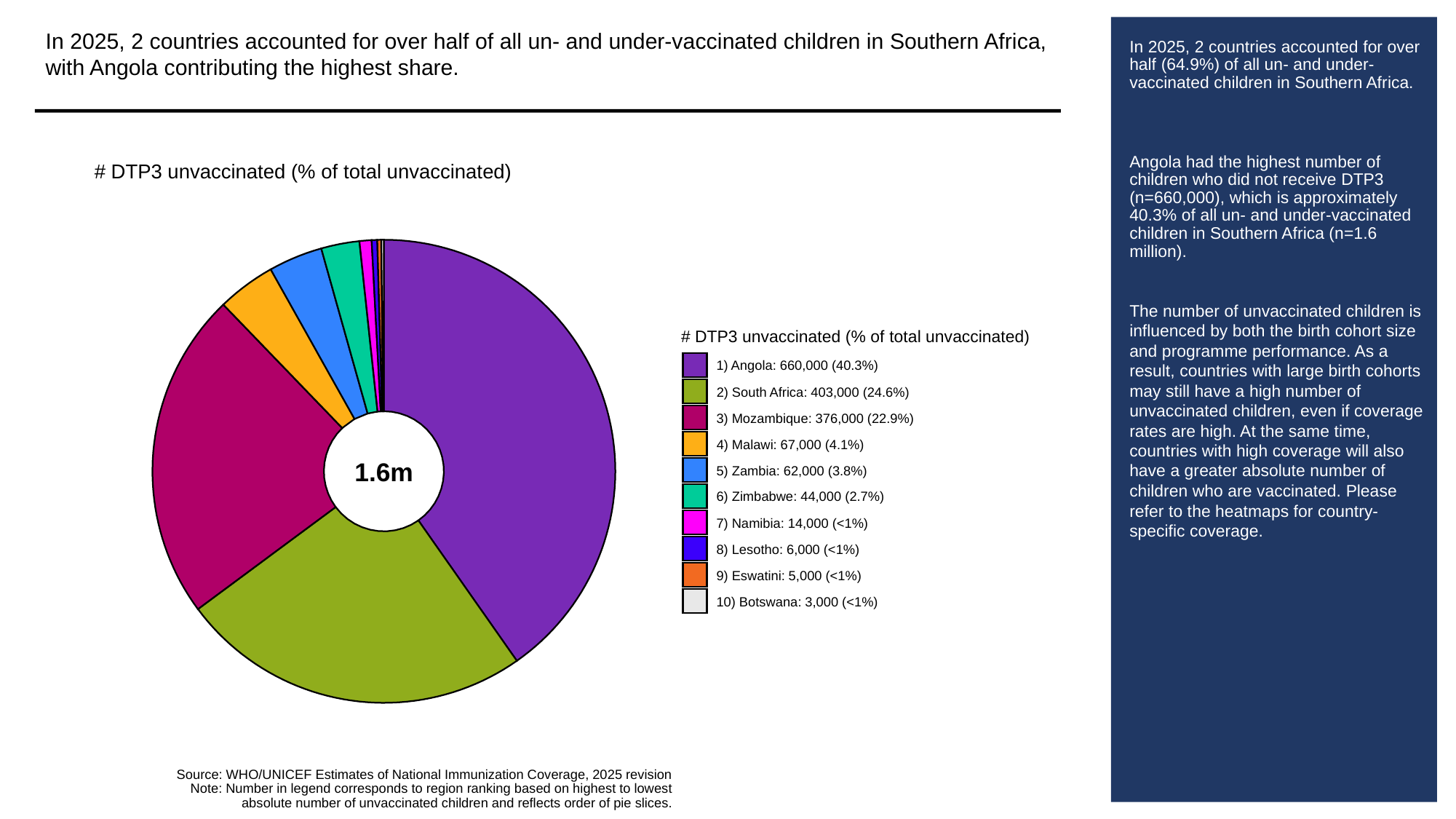

In 2025, 2 countries accounted for over half of all un- and under-vaccinated children in Southern Africa, with Angola contributing the highest share.
# In 2025, 2 countries accounted for over half (64.9%) of all un- and under-vaccinated children in Southern Africa.

Angola had the highest number of children who did not receive DTP3 (n=660,000), which is approximately 40.3% of all un- and under-vaccinated children in Southern Africa (n=1.6 million).

The number of unvaccinated children is influenced by both the birth cohort size and programme performance. As a result, countries with large birth cohorts may still have a high number of unvaccinated children, even if coverage rates are high. At the same time, countries with high coverage will also have a greater absolute number of children who are vaccinated. Please refer to the heatmaps for country-specific coverage.

# DTP3 unvaccinated (% of total unvaccinated)

# DTP3 unvaccinated (% of total unvaccinated)

1) Angola: 660,000 (40.3%)

2) South Africa: 403,000 (24.6%)

3) Mozambique: 376,000 (22.9%)

4) Malawi: 67,000 (4.1%)

1.6m
5) Zambia: 62,000 (3.8%)

6) Zimbabwe: 44,000 (2.7%)

7) Namibia: 14,000 (<1%)

8) Lesotho: 6,000 (<1%)

9) Eswatini: 5,000 (<1%)

10) Botswana: 3,000 (<1%)
Source: WHO/UNICEF Estimates of National Immunization Coverage, 2025 revision
Note: Number in legend corresponds to region ranking based on highest to lowest
absolute number of unvaccinated children and reflects order of pie slices.